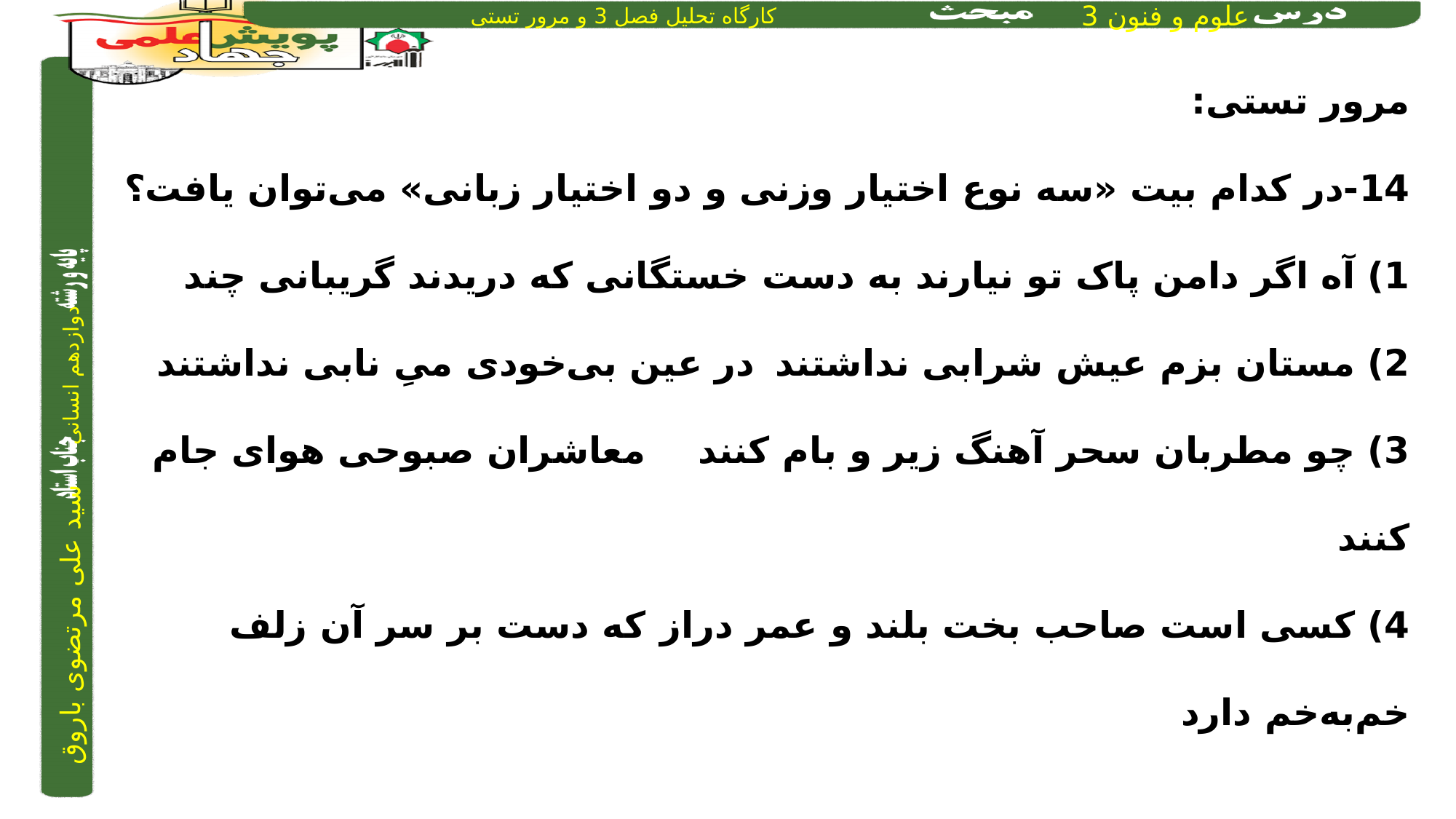

مرور تستی:
14-در کدام بیت «سه نوع اختیار وزنی و دو اختیار زبانی» می‌توان یافت؟
1) آه اگر دامن پاک تو نیارند به دست	 	خستگانی که دریدند گریبانی چند
2) مستان بزم عیش شرابی نداشتند	 	در عین بی‌خودی میِ نابی نداشتند
3) چو مطربان سحر آهنگ زیر و بام کنند	 	معاشران صبوحی هوای جام کنند
4) کسی است صاحب بخت بلند و عمر دراز	 	که دست بر سر آن زلف خم‌به‌خم دارد

1